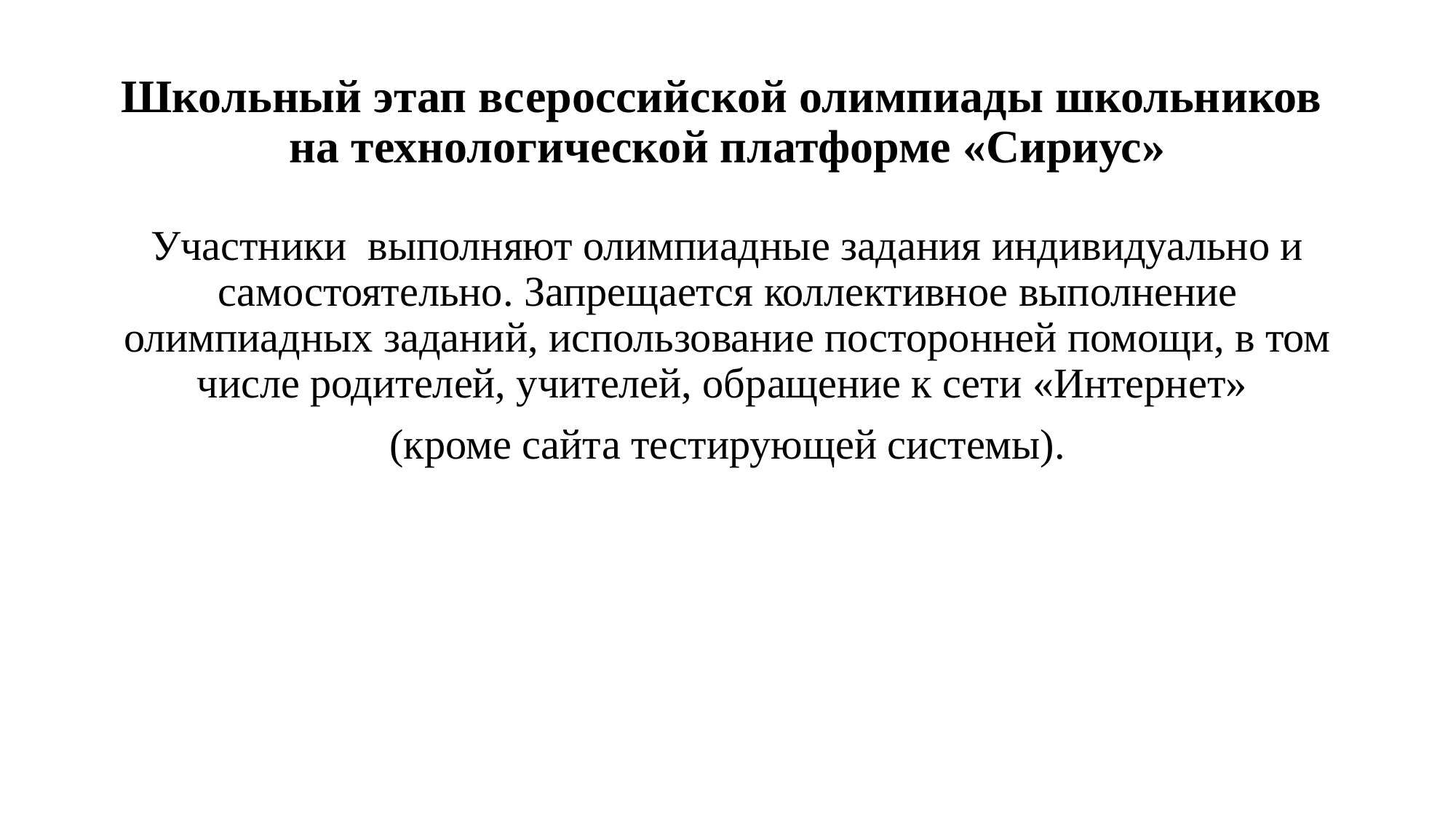

# Школьный этап всероссийской олимпиады школьников на технологической платформе «Сириус»
Участники  выполняют олимпиадные задания индивидуально и самостоятельно. Запрещается коллективное выполнение олимпиадных заданий, использование посторонней помощи, в том числе родителей, учителей, обращение к сети «Интернет»
(кроме сайта тестирующей системы).